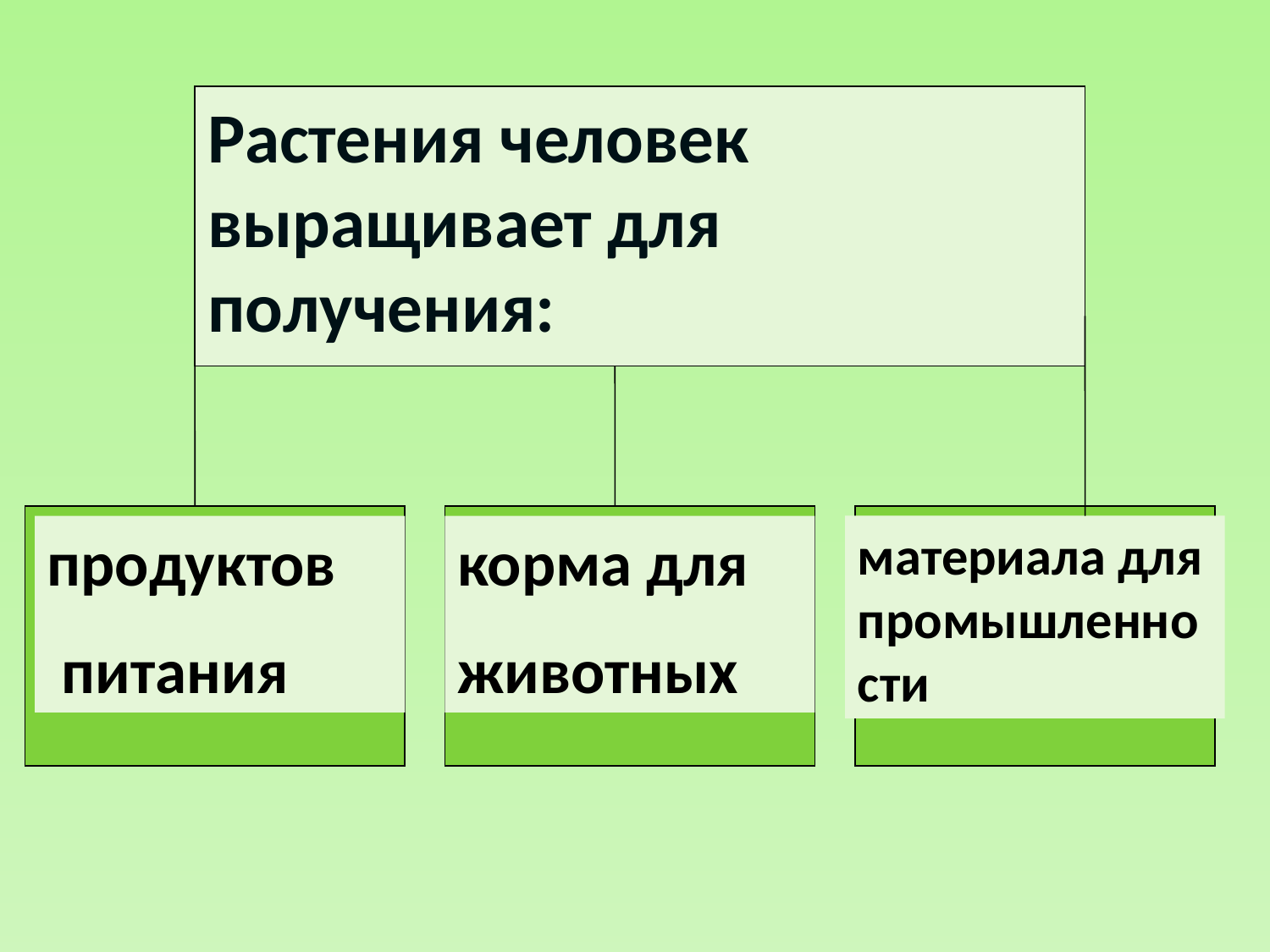

Растения человек выращивает для получения:

материала для промышленности
продуктов
 питания
корма для
животных